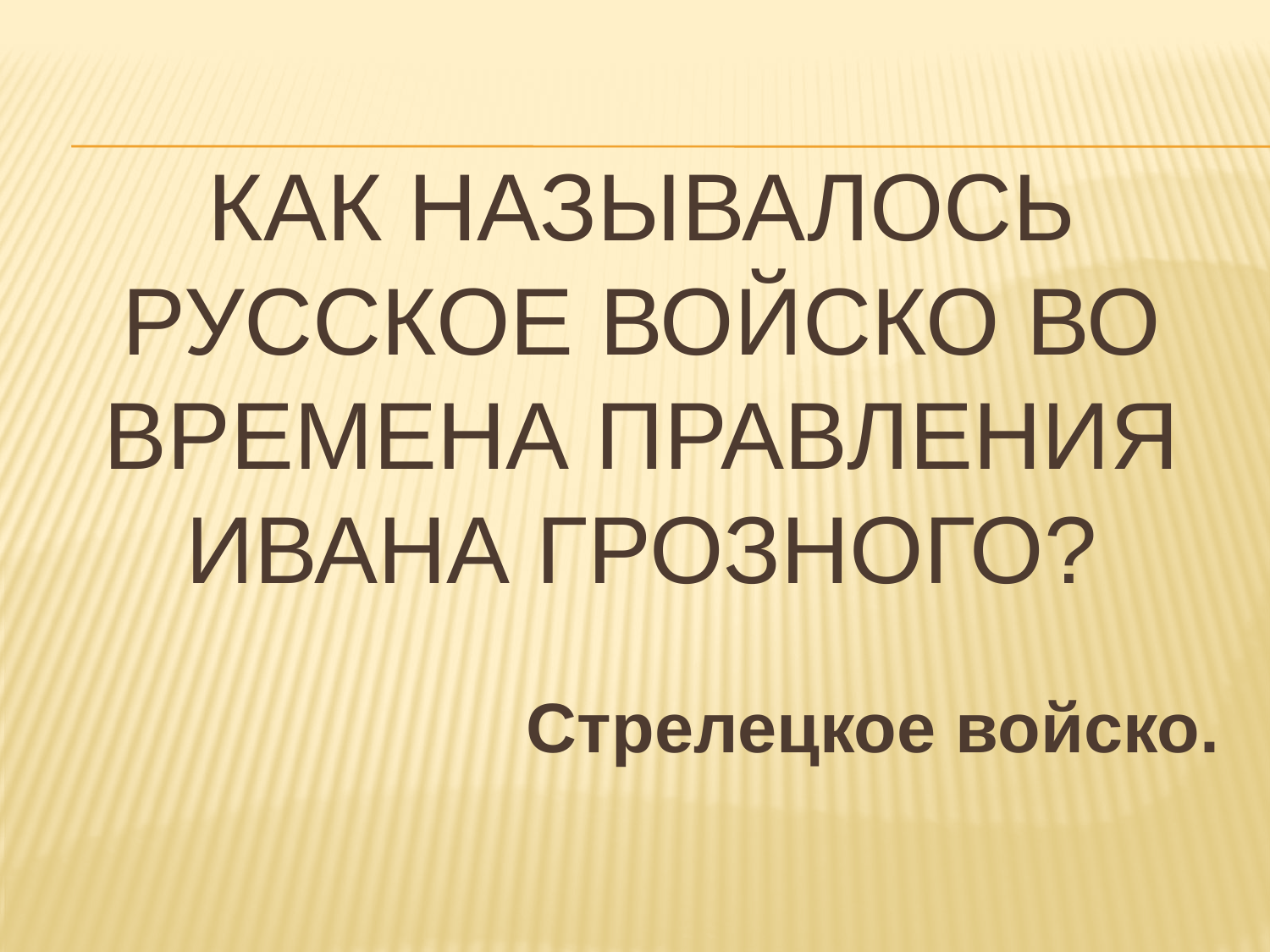

# Как называлось русское войско во времена правления Ивана Грозного?

Стрелецкое войско.